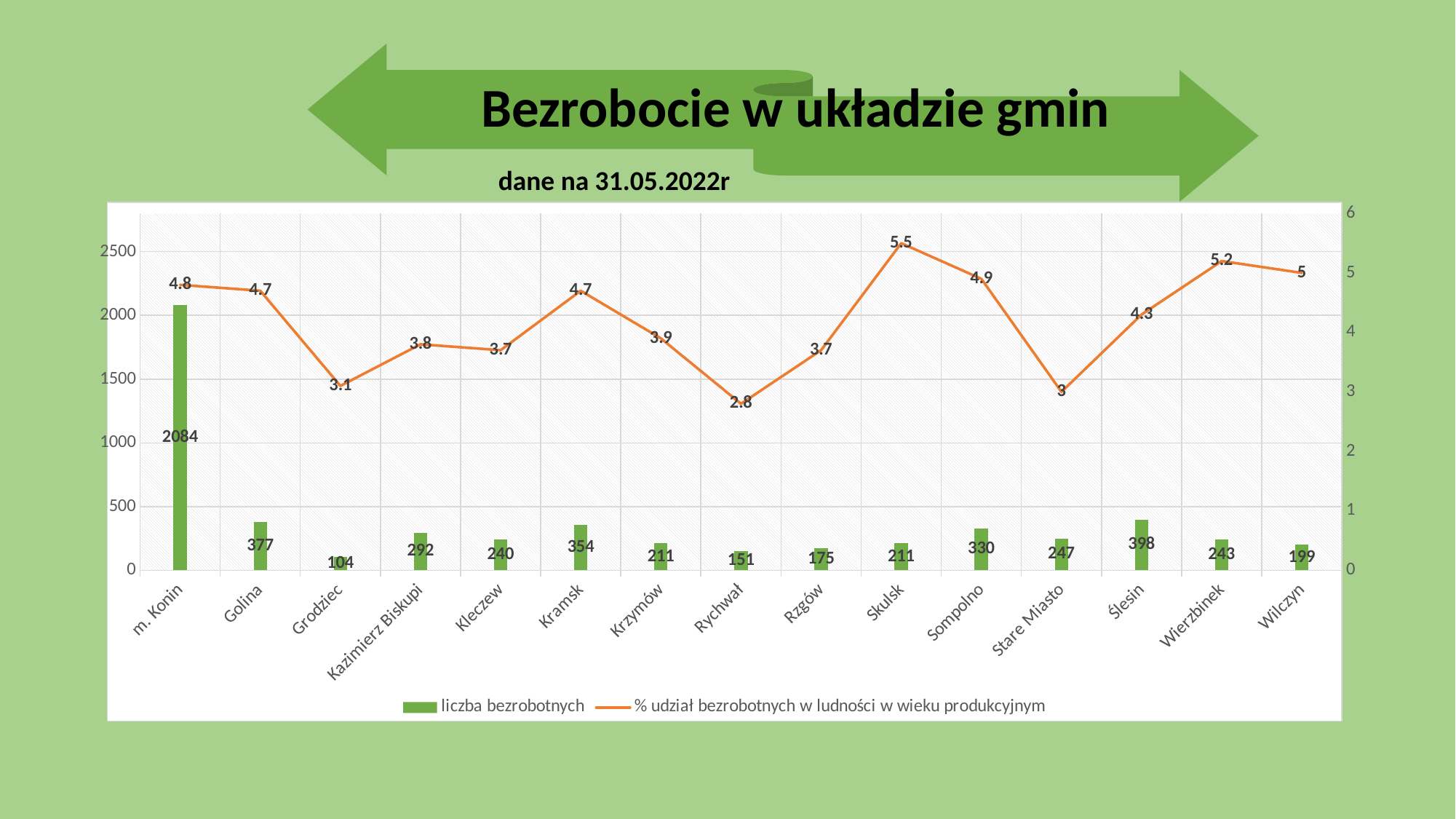

Bezrobocie w układzie gmin
dane na 31.05.2022r

### Chart

| Category | liczba bezrobotnych | % udział bezrobotnych w ludności w wieku produkcyjnym |
|---|---|---|
| m. Konin | 2084.0 | 4.8 |
| Golina | 377.0 | 4.7 |
| Grodziec | 104.0 | 3.1 |
| Kazimierz Biskupi | 292.0 | 3.8 |
| Kleczew | 240.0 | 3.7 |
| Kramsk | 354.0 | 4.7 |
| Krzymów | 211.0 | 3.9 |
| Rychwał | 151.0 | 2.8 |
| Rzgów | 175.0 | 3.7 |
| Skulsk | 211.0 | 5.5 |
| Sompolno | 330.0 | 4.9 |
| Stare Miasto | 247.0 | 3.0 |
| Ślesin | 398.0 | 4.3 |
| Wierzbinek | 243.0 | 5.2 |
| Wilczyn | 199.0 | 5.0 |